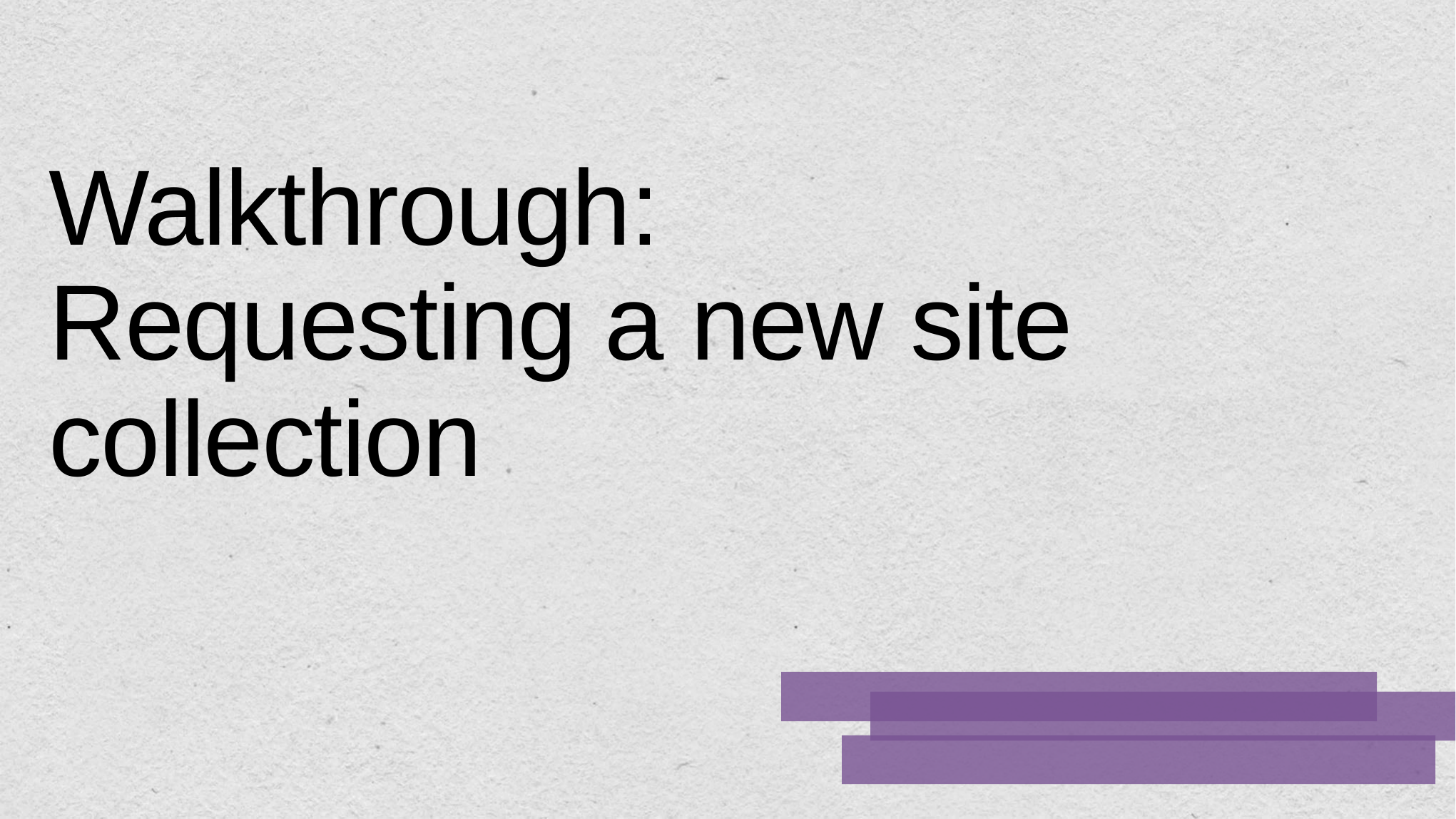

# Walkthrough: Requesting a new site collection